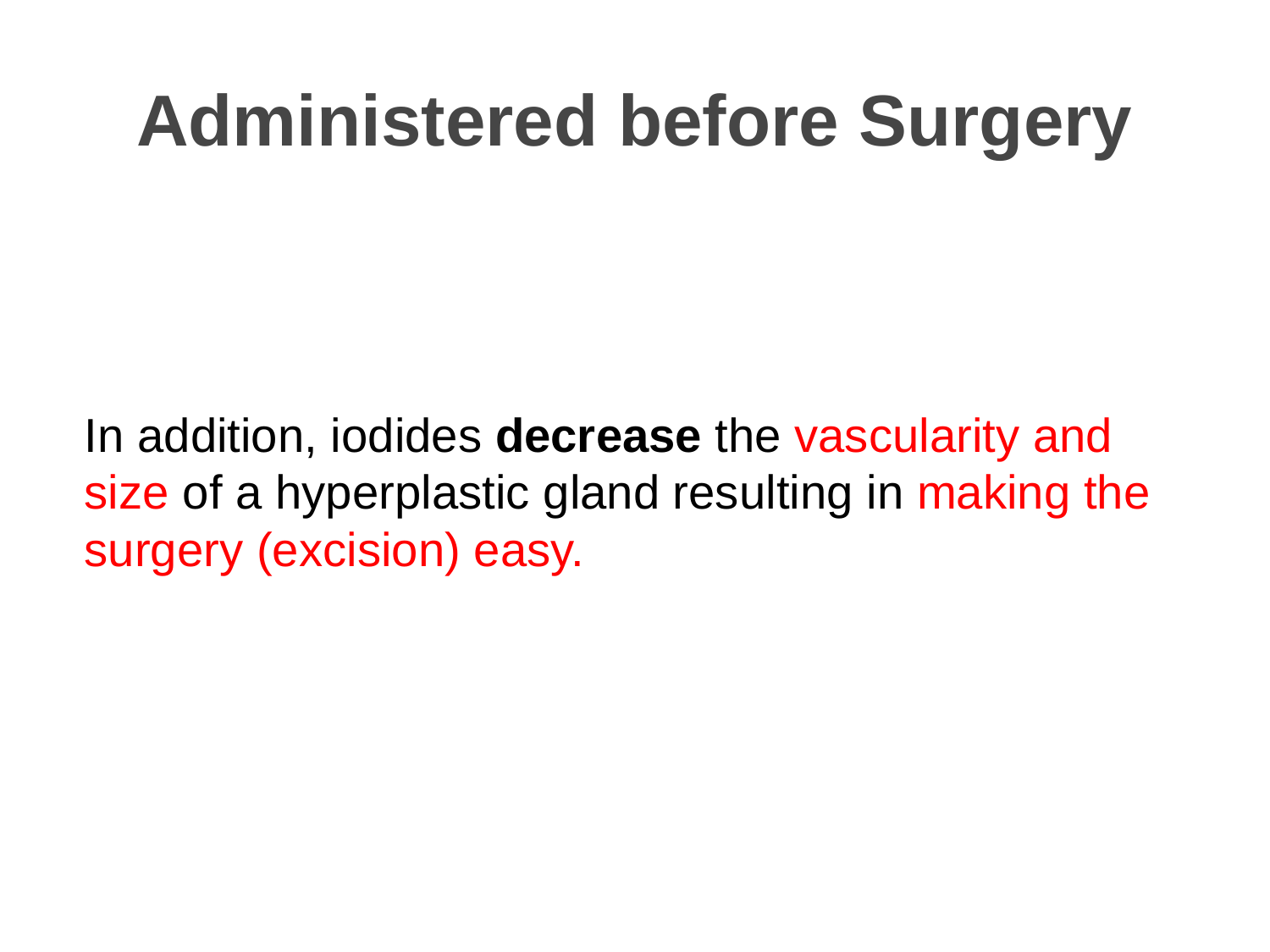

# Administered before Surgery

In addition, iodides decrease the vascularity and size of a hyperplastic gland resulting in making the surgery (excision) easy.